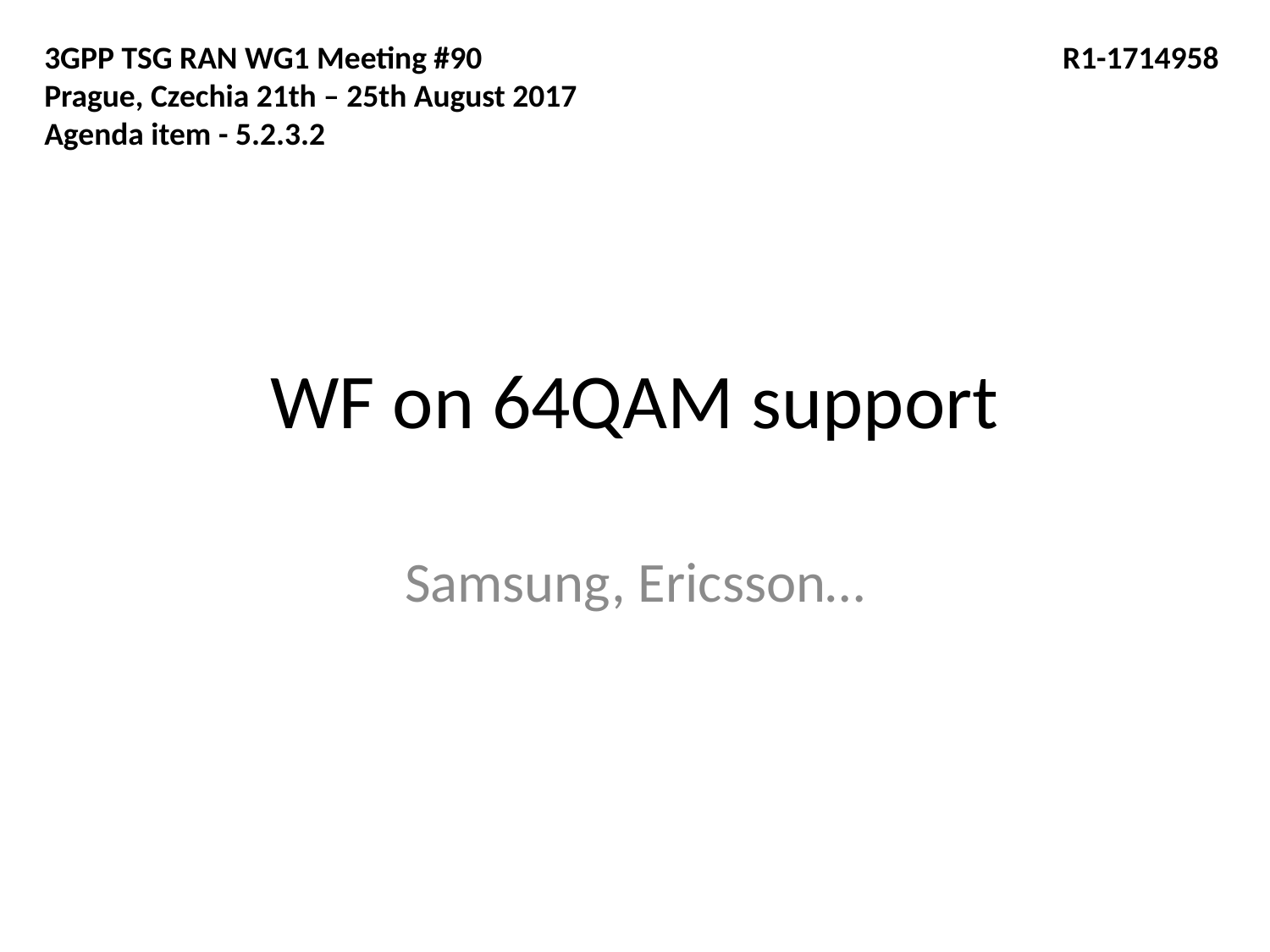

3GPP TSG RAN WG1 Meeting #90				                  R1-1714958
Prague, Czechia 21th – 25th August 2017
Agenda item - 5.2.3.2
# WF on 64QAM support
Samsung, Ericsson…